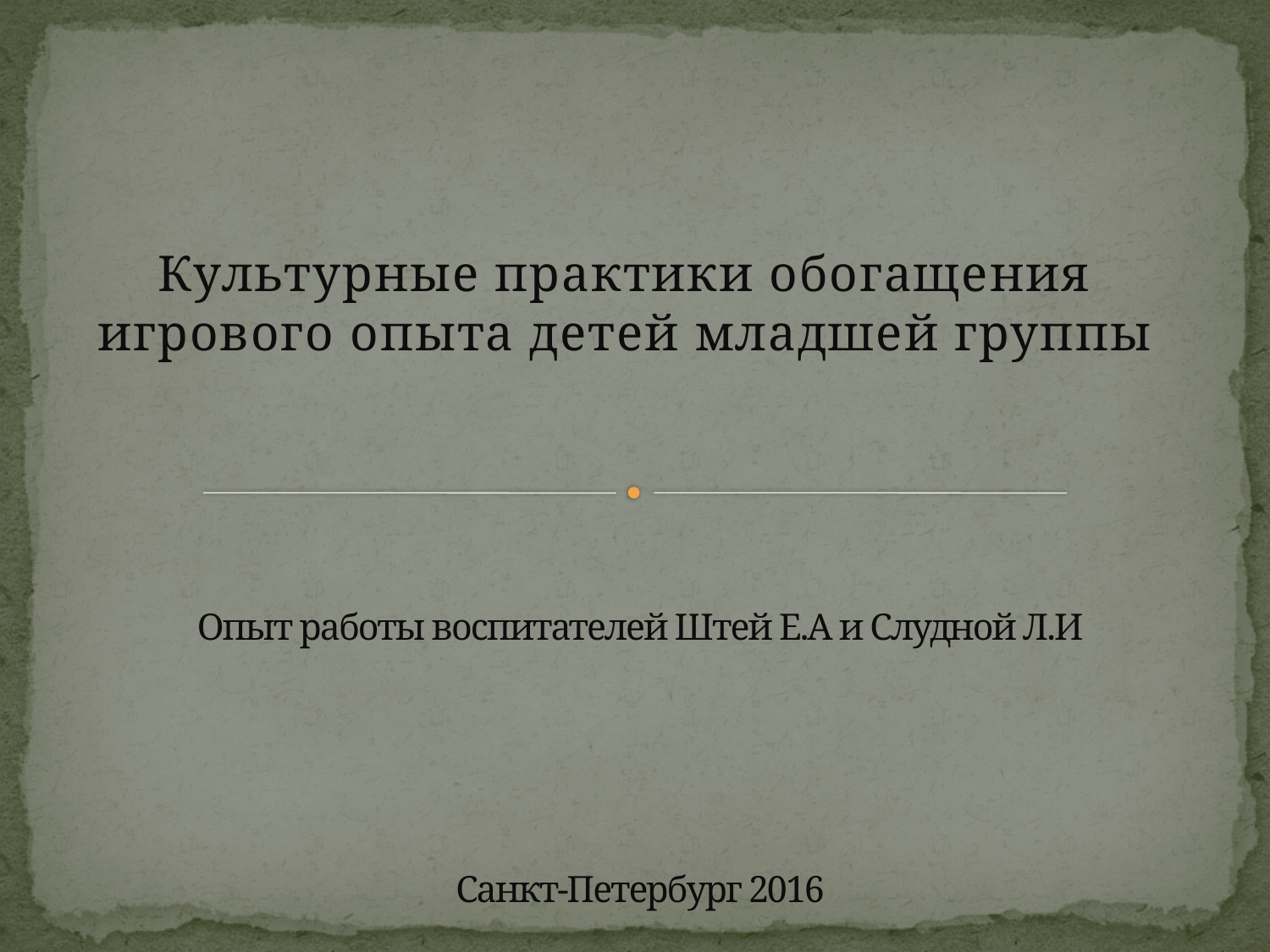

Культурные практики обогащения игрового опыта детей младшей группы
# Опыт работы воспитателей Штей Е.А и Слудной Л.И Санкт-Петербург 2016